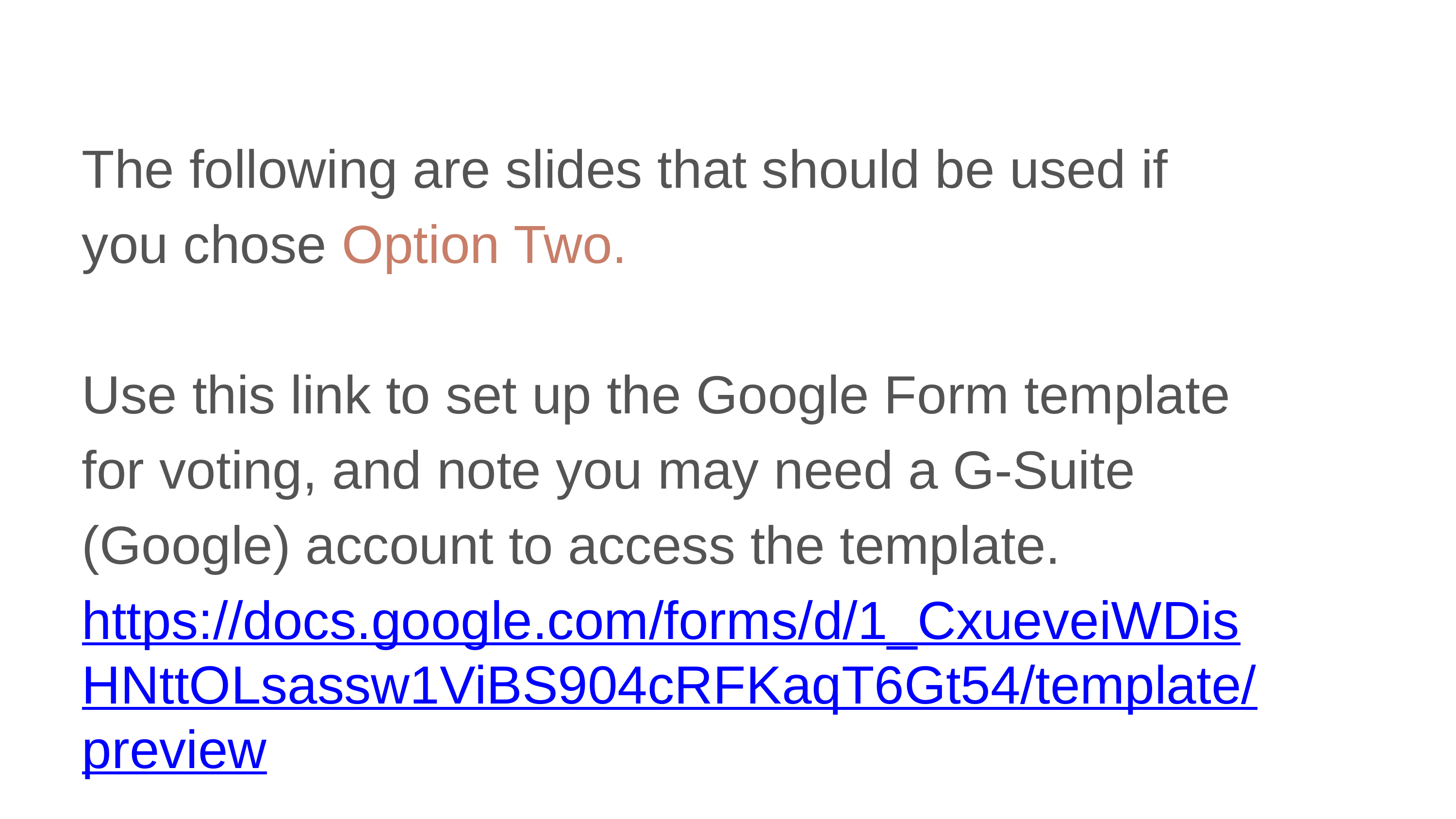

The following are slides that should be used if you chose Option Two.

Use this link to set up the Google Form template for voting, and note you may need a G-Suite (Google) account to access the template.
https://docs.google.com/forms/d/1_CxueveiWDisHNttOLsassw1ViBS904cRFKaqT6Gt54/template/preview